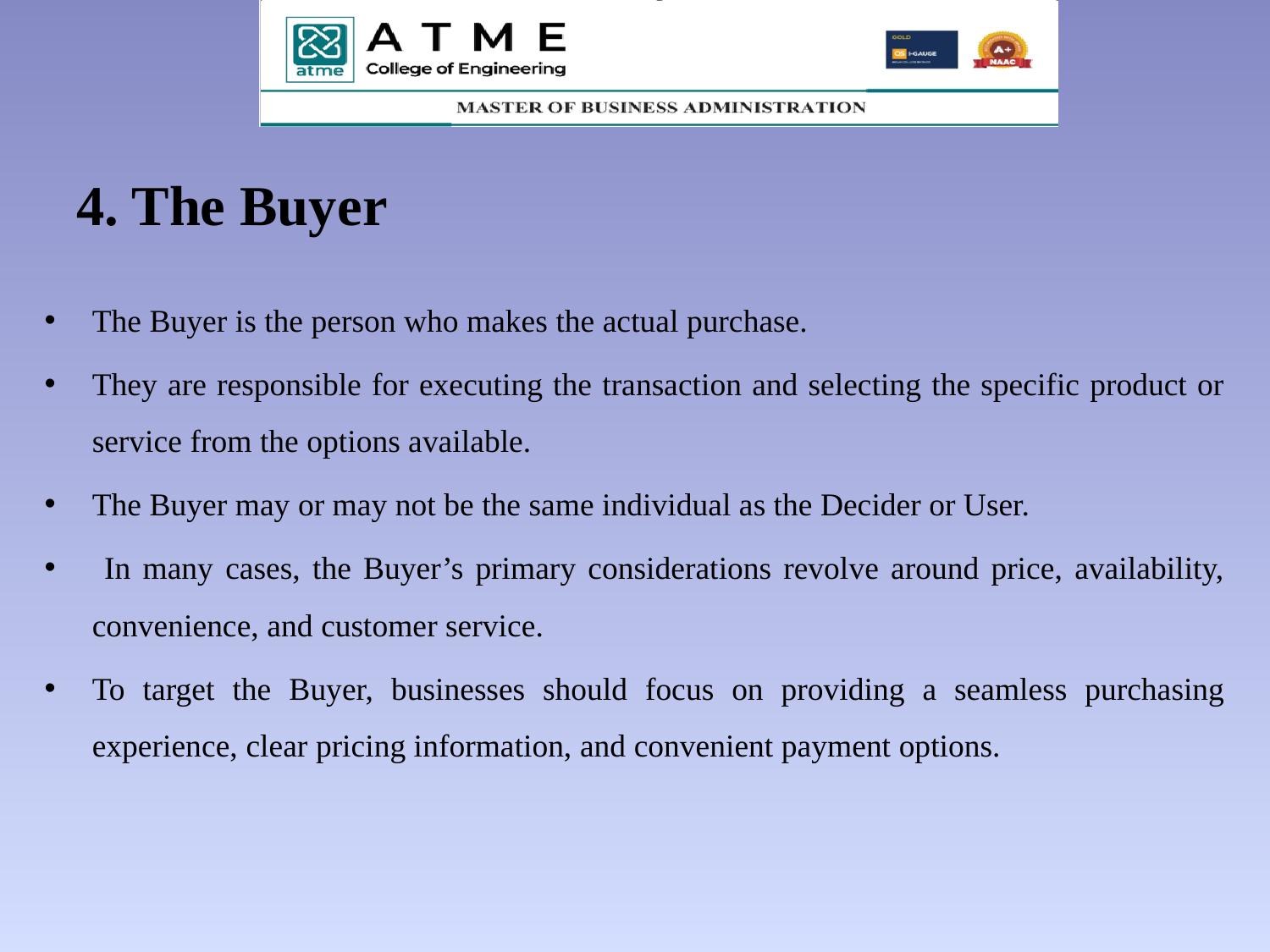

# 4. The Buyer
The Buyer is the person who makes the actual purchase.
They are responsible for executing the transaction and selecting the specific product or service from the options available.
The Buyer may or may not be the same individual as the Decider or User.
 In many cases, the Buyer’s primary considerations revolve around price, availability, convenience, and customer service.
To target the Buyer, businesses should focus on providing a seamless purchasing experience, clear pricing information, and convenient payment options.